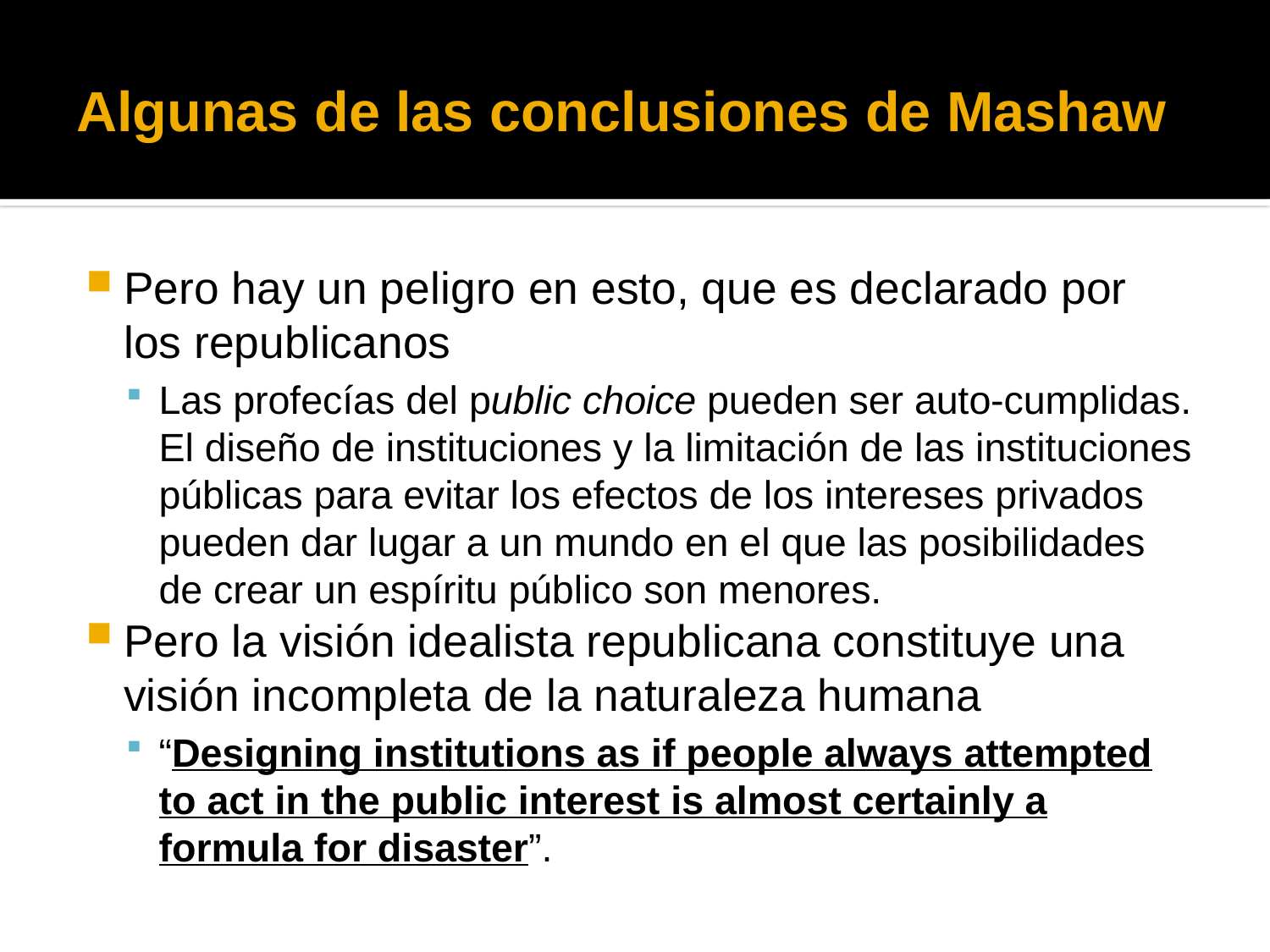

# Algunas de las conclusiones de Mashaw
Pero hay un peligro en esto, que es declarado por los republicanos
Las profecías del public choice pueden ser auto-cumplidas. El diseño de instituciones y la limitación de las instituciones públicas para evitar los efectos de los intereses privados pueden dar lugar a un mundo en el que las posibilidades de crear un espíritu público son menores.
Pero la visión idealista republicana constituye una visión incompleta de la naturaleza humana
“Designing institutions as if people always attempted to act in the public interest is almost certainly a formula for disaster”.